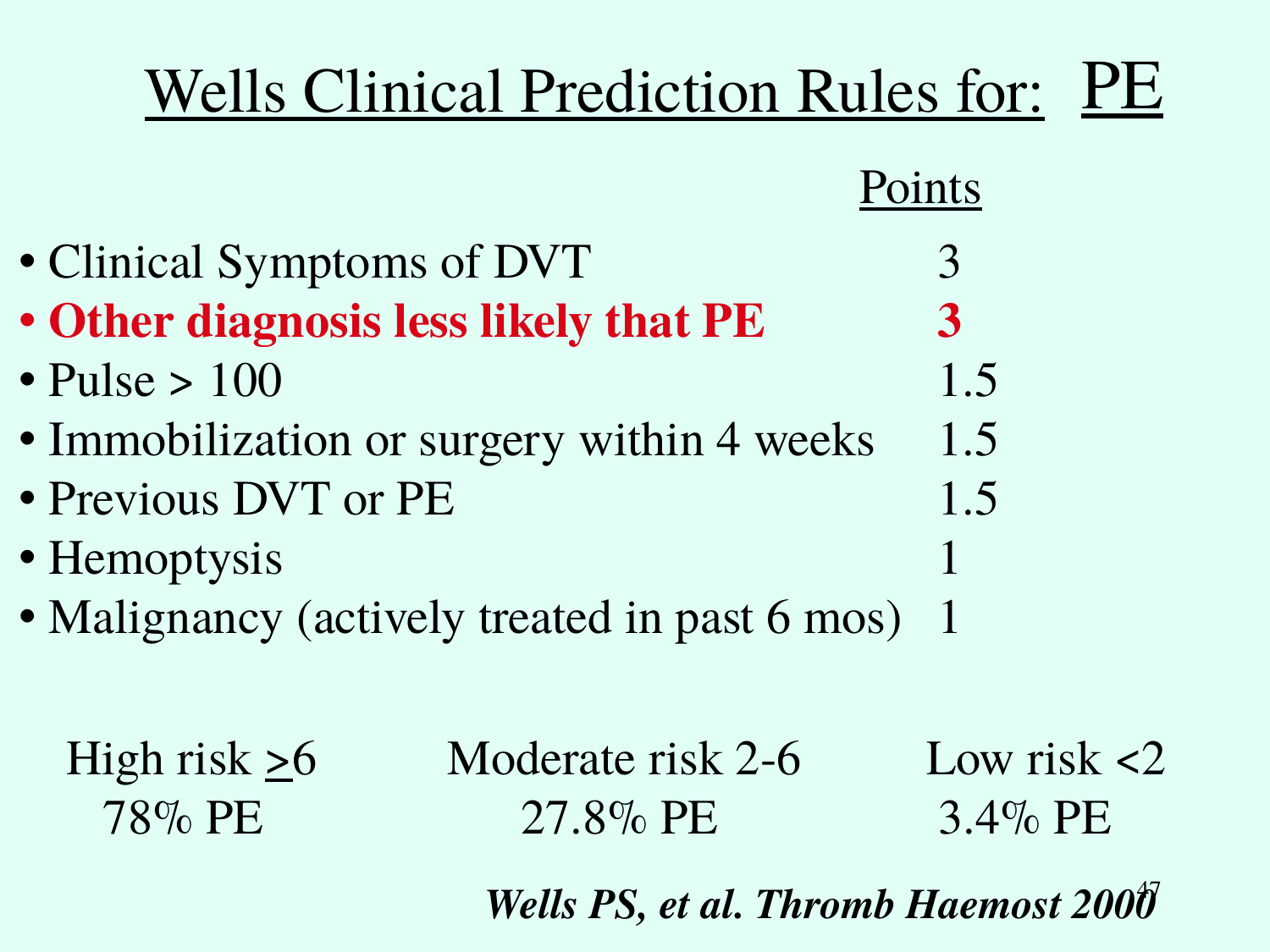

PE
Wells Clinical Prediction Rules for:
Points
Clinical Symptoms of DVT			3
Other diagnosis less likely that PE		3
Pulse > 100						1.5
Immobilization or surgery within 4 weeks	1.5				1
Previous DVT or PE				1.5
Hemoptysis						1
Malignancy (actively treated in past 6 mos)	1

High risk >6		Moderate risk 2-6	        Low risk <2
   78% PE		      27.8% PE	         3.4% PE
47
Wells PS, et al. Thromb Haemost 2000